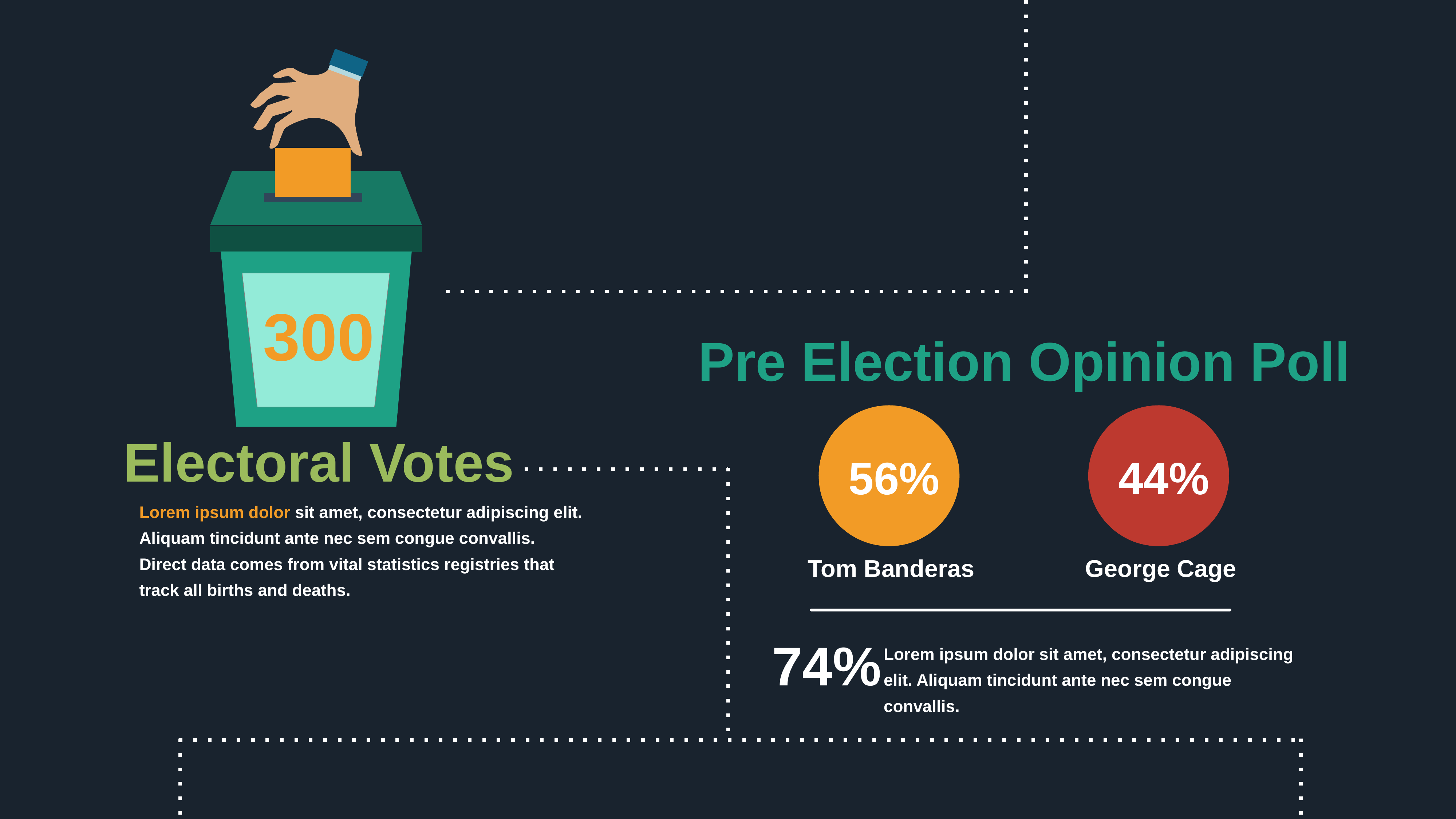

300
Pre Election Opinion Poll

Electoral Votes
56%
44%
Lorem ipsum dolor sit amet, consectetur adipiscing elit. Aliquam tincidunt ante nec sem congue convallis.
Direct data comes from vital statistics registries that track all births and deaths.
Tom Banderas
George Cage

74%
Lorem ipsum dolor sit amet, consectetur adipiscing elit. Aliquam tincidunt ante nec sem congue convallis.